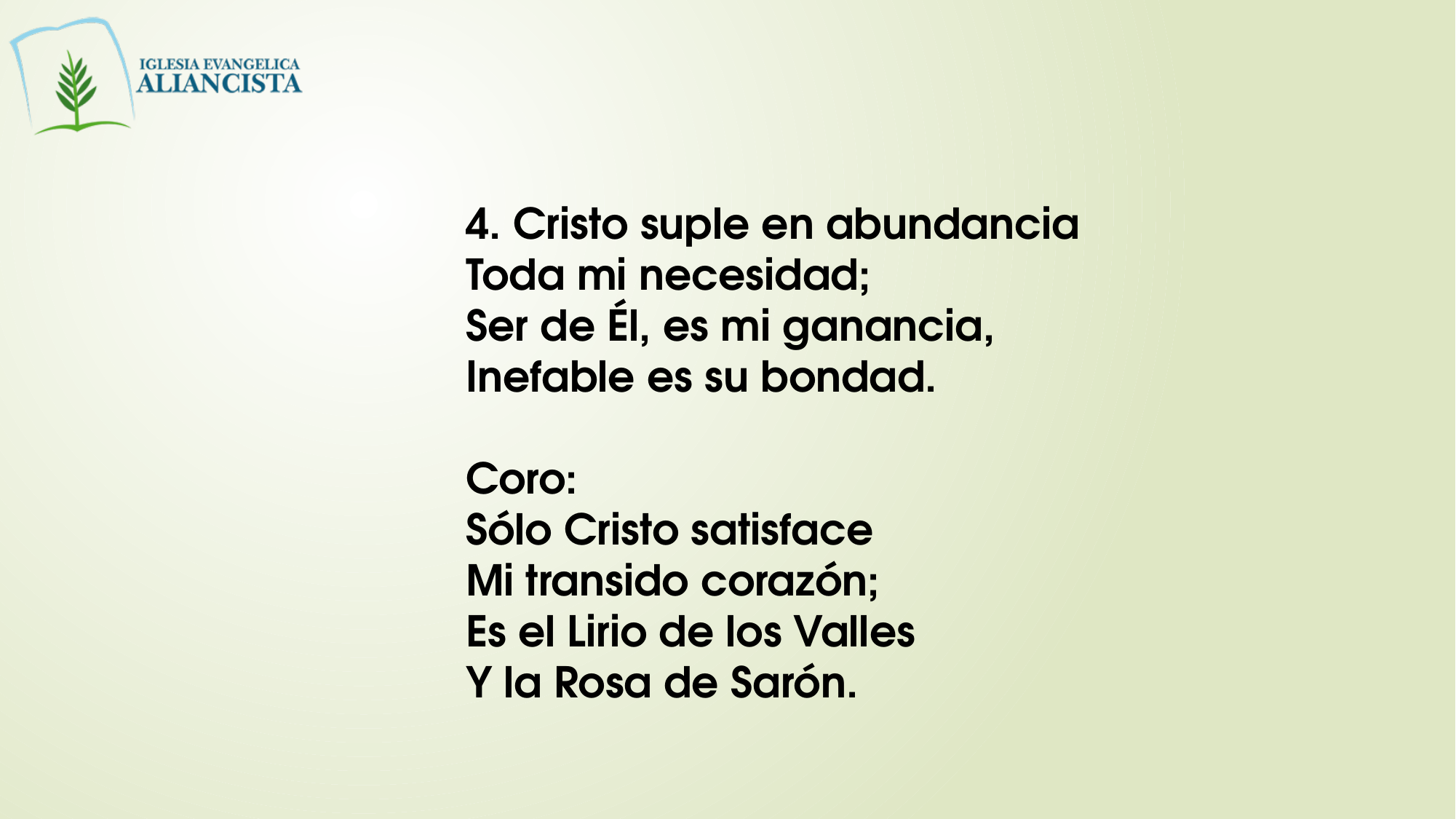

4. Cristo suple en abundancia
Toda mi necesidad;
Ser de Él, es mi ganancia,
Inefable es su bondad.

Coro:
Sólo Cristo satisface
Mi transido corazón;
Es el Lirio de los Valles
Y la Rosa de Sarón.